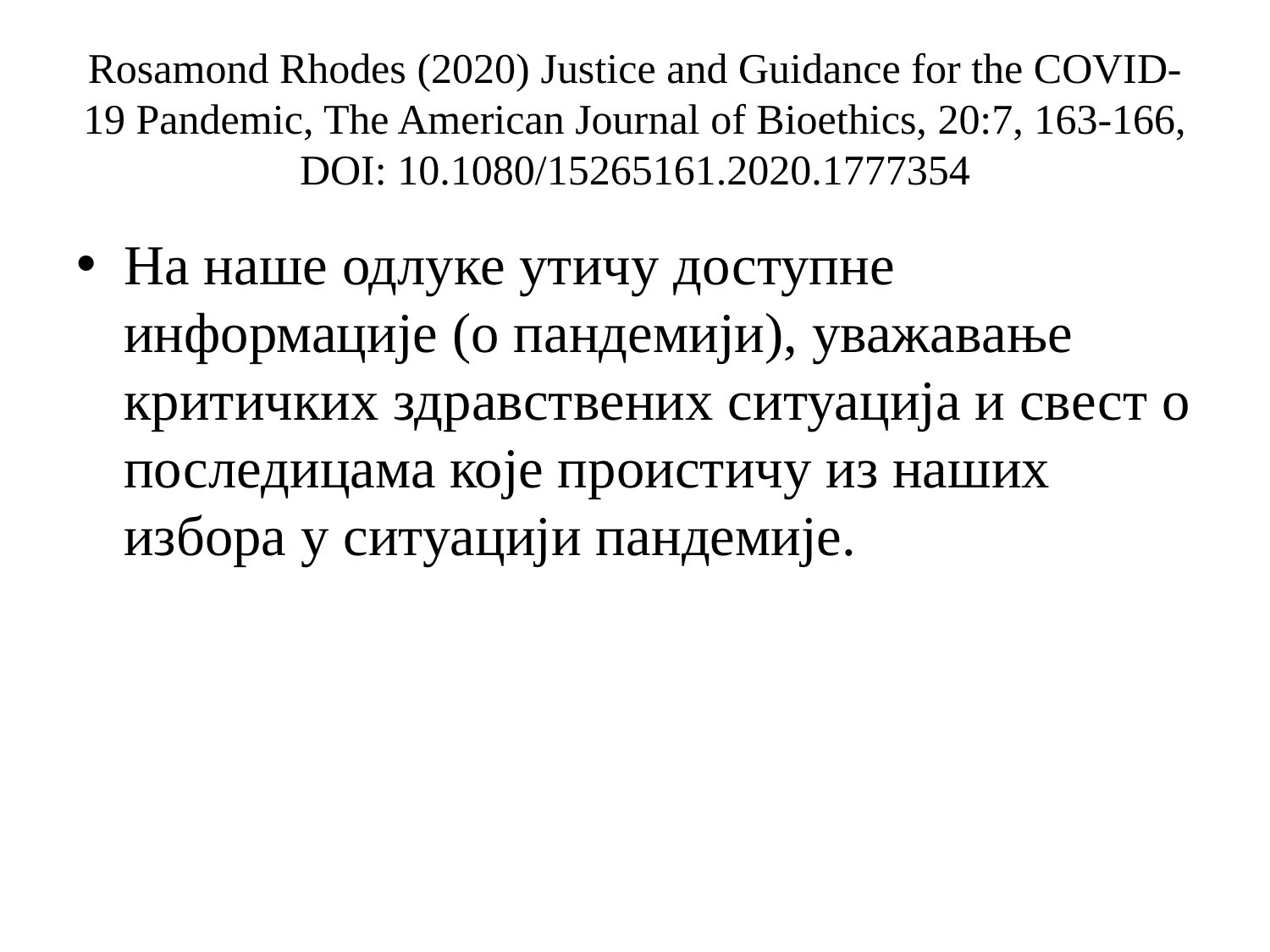

# Rosamond Rhodes (2020) Justice and Guidance for the COVID-19 Pandemic, The American Journal of Bioethics, 20:7, 163-166, DOI: 10.1080/15265161.2020.1777354
На наше одлуке утичу доступне информације (о пандемији), уважавање критичких здравствених ситуација и свест о последицама које проистичу из наших избора у ситуацији пандемије.